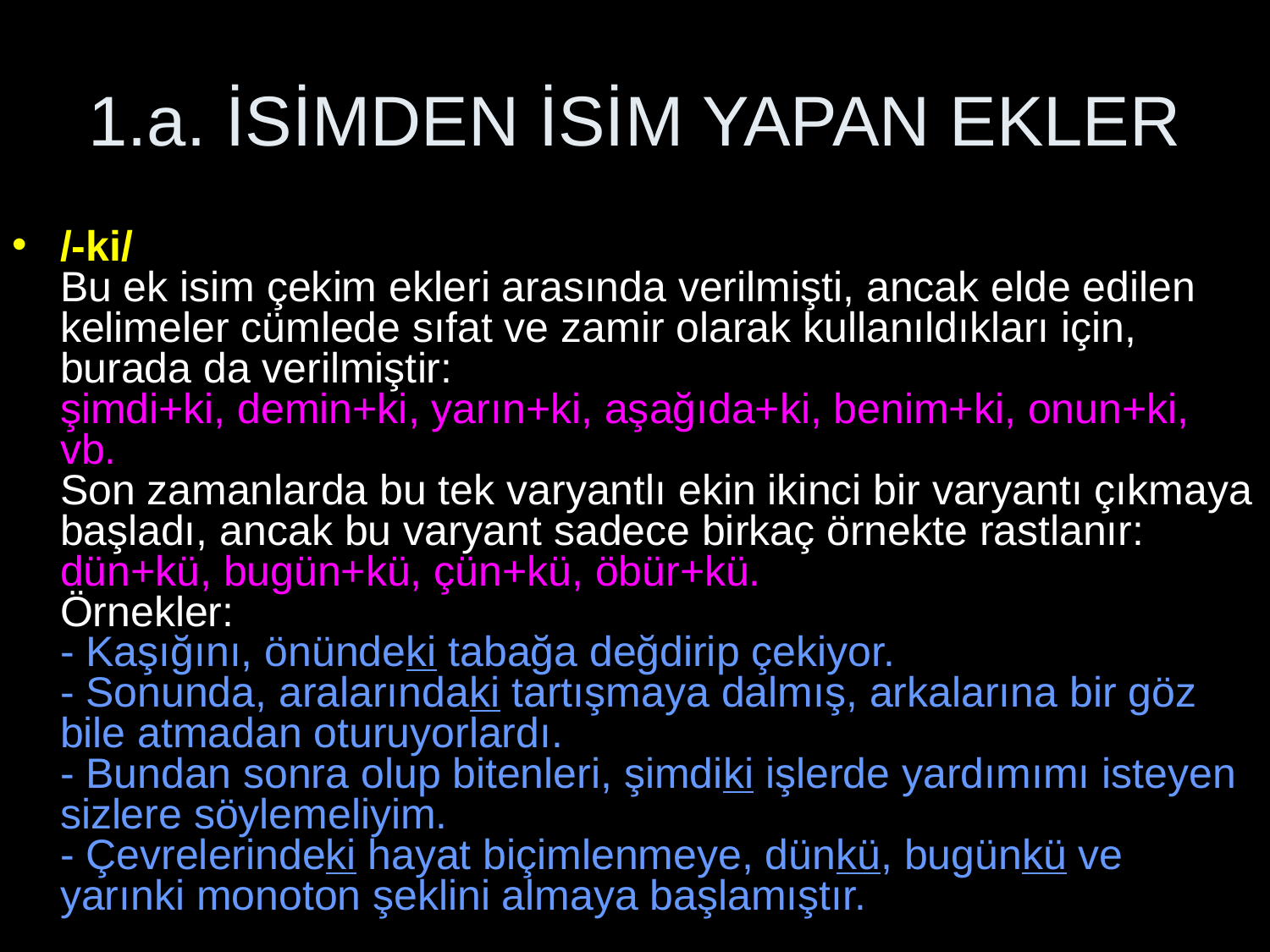

# 1.a. İSİMDEN İSİM YAPAN EKLER
/-ki/
Bu ek isim çekim ekleri arasında verilmişti, ancak elde edilen kelimeler cümlede sıfat ve zamir olarak kullanıldıkları için, burada da verilmiştir:
şimdi+ki, demin+ki, yarın+ki, aşağıda+ki, benim+ki, onun+ki, vb.
Son zamanlarda bu tek varyantlı ekin ikinci bir varyantı çıkmaya başladı, ancak bu varyant sadece birkaç örnekte rastlanır:
dün+kü, bugün+kü, çün+kü, öbür+kü.
Örnekler:
- Kaşığını, önündeki tabağa değdirip çekiyor.
- Sonunda, aralarındaki tartışmaya dalmış, arkalarına bir göz bile atmadan oturuyorlardı.
- Bundan sonra olup bitenleri, şimdiki işlerde yardımımı isteyen sizlere söylemeliyim.
- Çevrelerindeki hayat biçimlenmeye, dünkü, bugünkü ve yarınki monoton şeklini almaya başlamıştır.